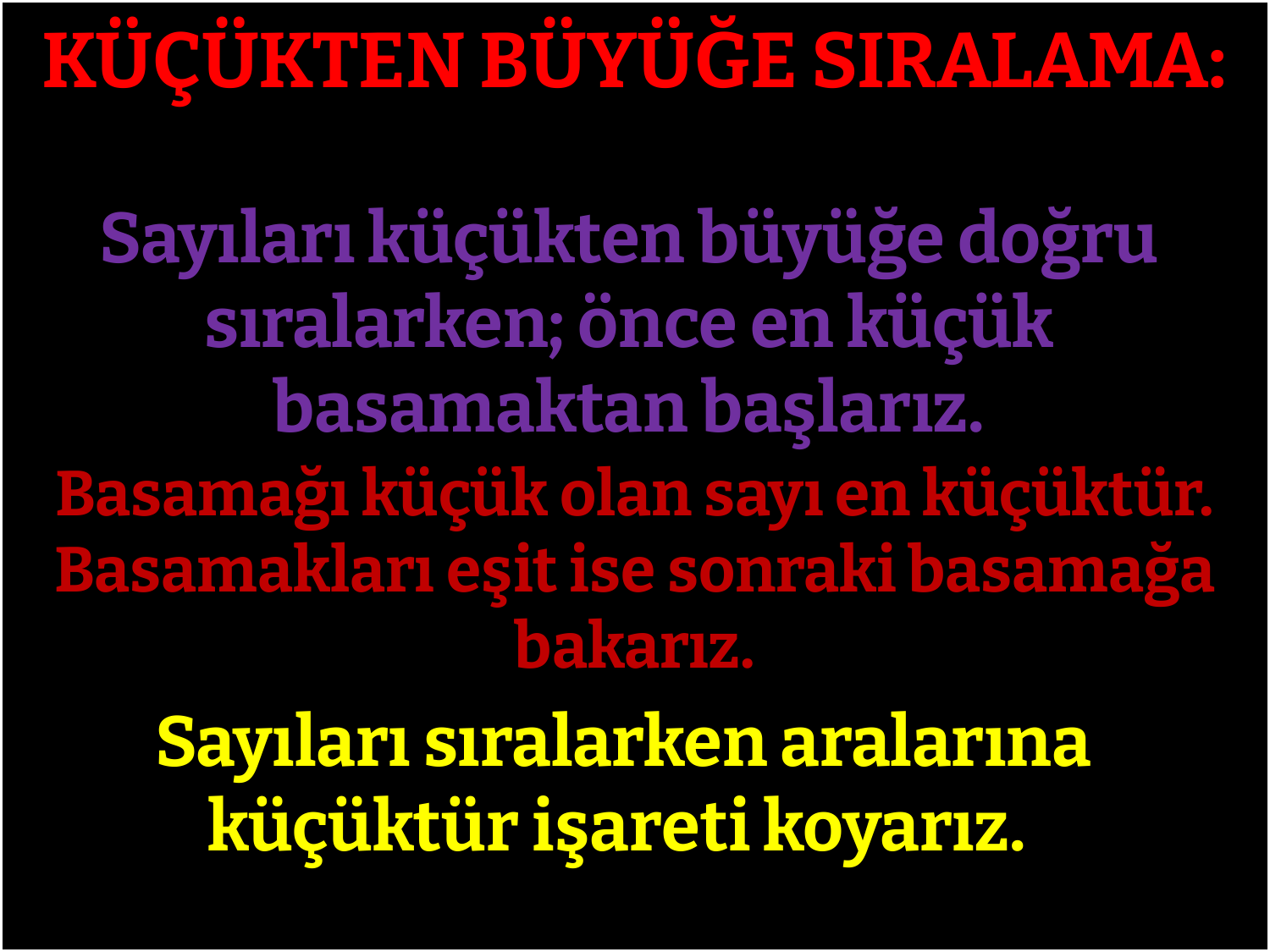

KÜÇÜKTEN BÜYÜĞE SIRALAMA:
Sayıları küçükten büyüğe doğru sıralarken; önce en küçük basamaktan başlarız.
#
Basamağı küçük olan sayı en küçüktür. Basamakları eşit ise sonraki basamağa bakarız.
Sayıları sıralarken aralarına küçüktür işareti koyarız.